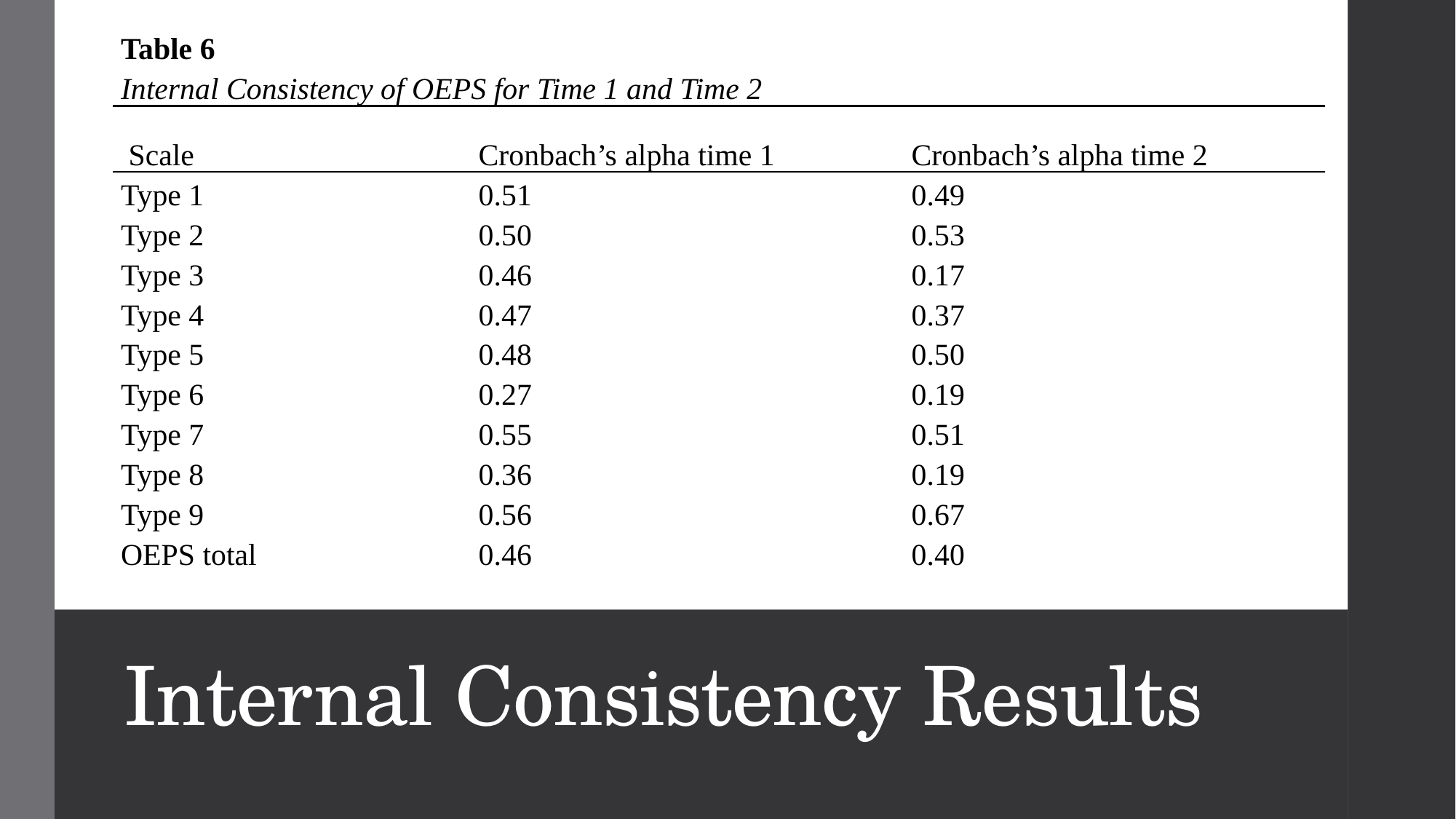

| Table 6 |  |  |  |  |  |
| --- | --- | --- | --- | --- | --- |
| Internal Consistency of OEPS for Time 1 and Time 2 |  |  |  |  |  |
| Scale | Cronbach’s alpha time 1 | Cronbach’s alpha time 1 | Cronbach’s alpha time 2 | Cronbach’s alpha time 2 |  |
| Type 1 | 0.51 | 0.51 | 0.49 | 0.49 |  |
| Type 2 | 0.50 | 0.50 | 0.53 | 0.53 |  |
| Type 3 | 0.46 | 0.46 | 0.17 | 0.17 |  |
| Type 4 | 0.47 | 0.47 | 0.37 | 0.37 |  |
| Type 5 | 0.48 | 0.48 | 0.50 | 0.50 |  |
| Type 6 | 0.27 | 0.27 | 0.19 | 0.19 |  |
| Type 7 | 0.55 | 0.55 | 0.51 | 0.51 |  |
| Type 8 | 0.36 | 0.36 | 0.19 | 0.19 |  |
| Type 9 | 0.56 | 0.56 | 0.67 | 0.67 |  |
| OEPS total | 0.46 | 0.46 | 0.40 | 0.40 |  |

# Internal Consistency Results